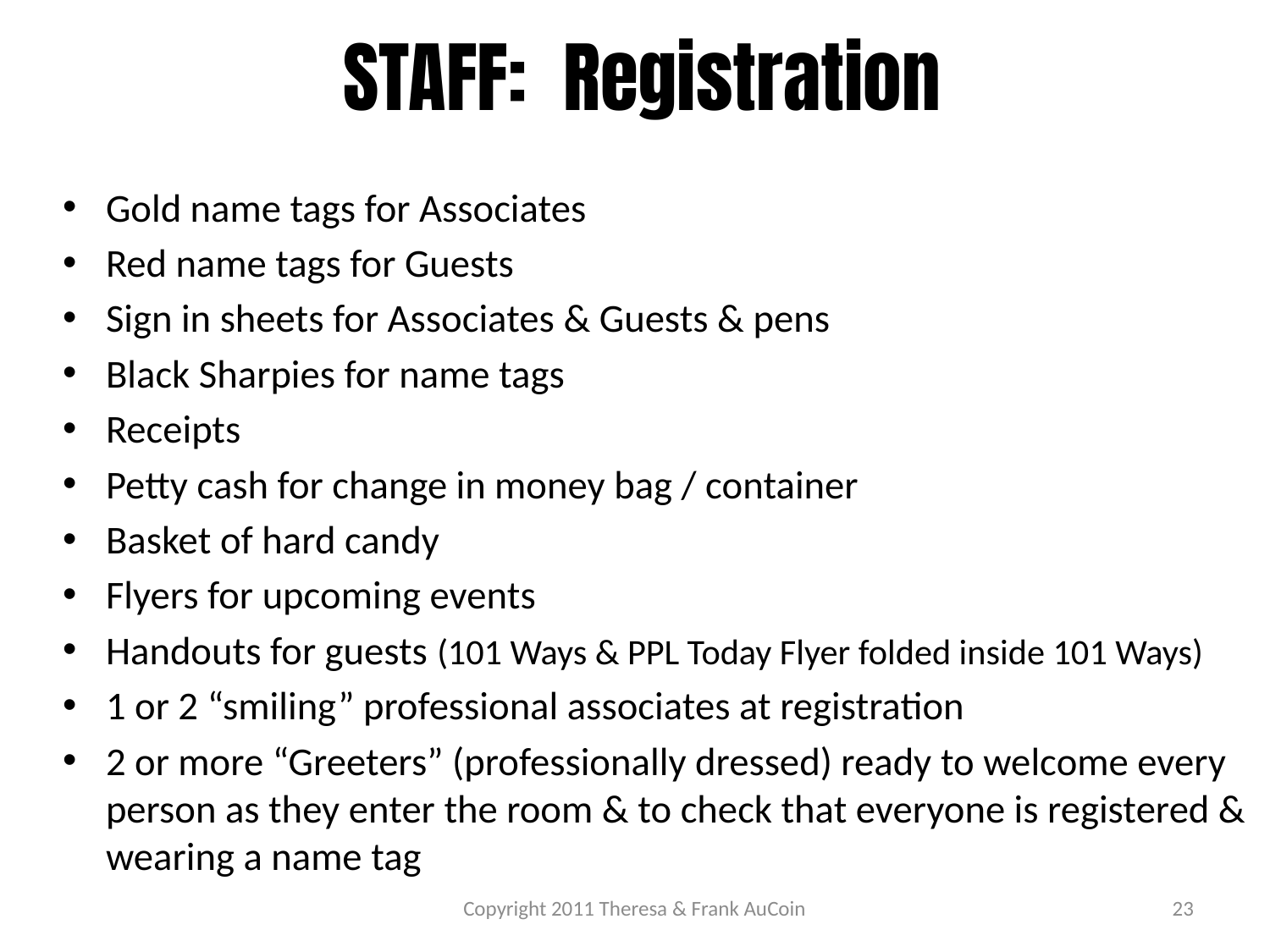

# STAFF:  Registration
Gold name tags for Associates
Red name tags for Guests
Sign in sheets for Associates & Guests & pens
Black Sharpies for name tags
Receipts
Petty cash for change in money bag / container
Basket of hard candy
Flyers for upcoming events
Handouts for guests (101 Ways & PPL Today Flyer folded inside 101 Ways)
1 or 2 “smiling” professional associates at registration
2 or more “Greeters” (professionally dressed) ready to welcome every person as they enter the room & to check that everyone is registered & wearing a name tag
Copyright 2011 Theresa & Frank AuCoin
23